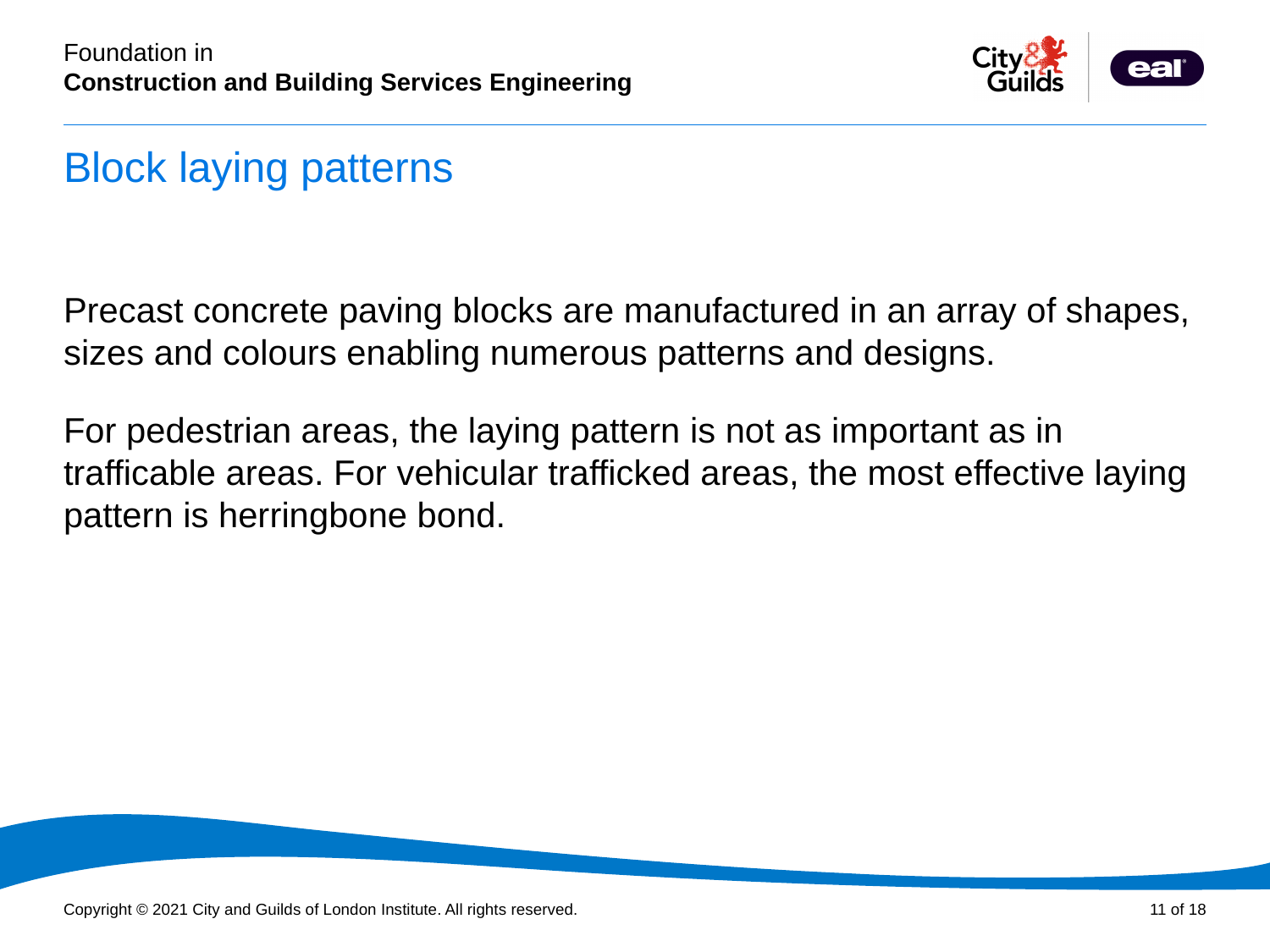

# Block laying patterns

Precast concrete paving blocks are manufactured in an array of shapes, sizes and colours enabling numerous patterns and designs.
For pedestrian areas, the laying pattern is not as important as in trafficable areas. For vehicular trafficked areas, the most effective laying pattern is herringbone bond.